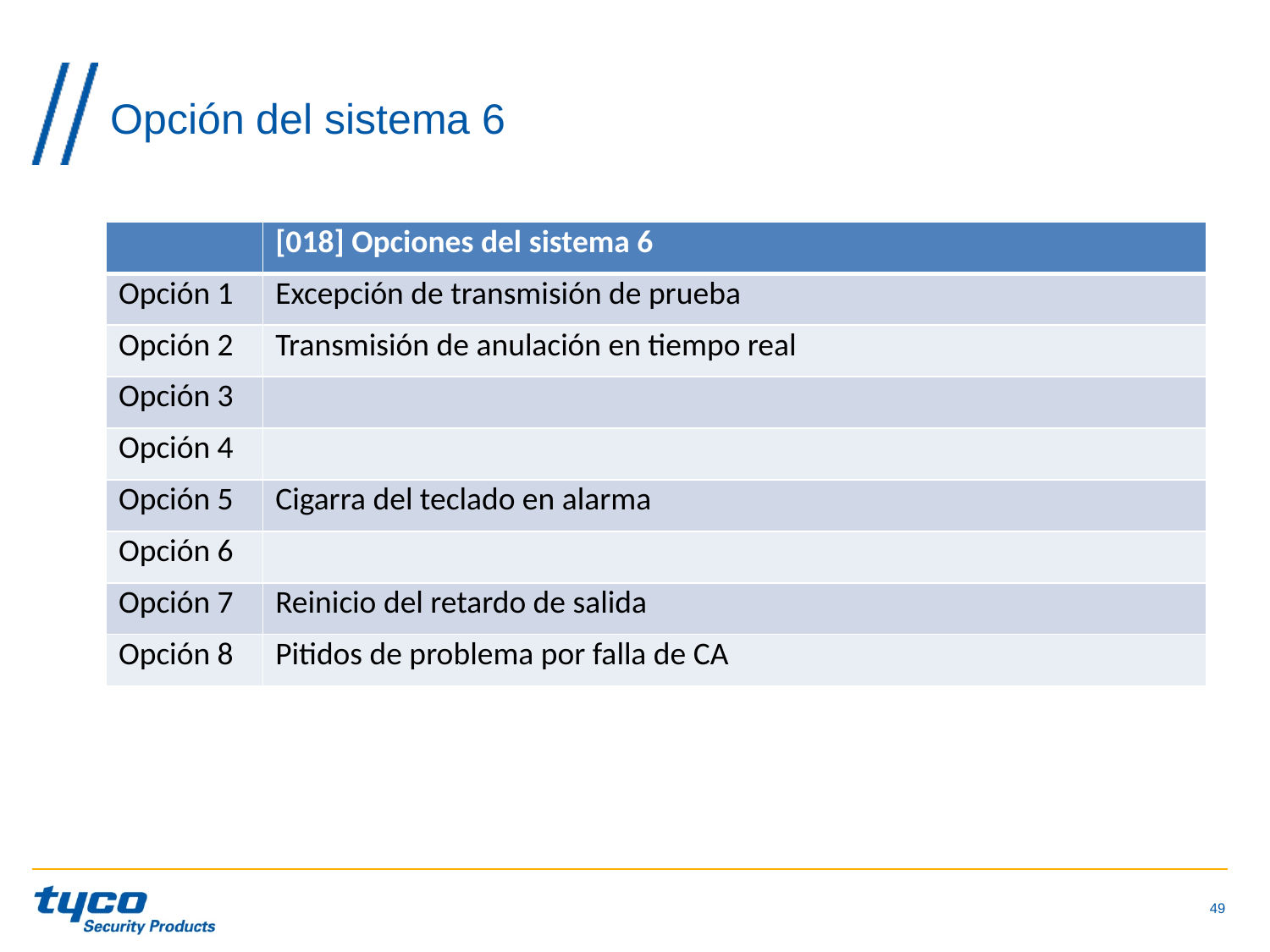

# Opción del sistema 6
|  | [018] Opciones del sistema 6 |
| --- | --- |
| Opción 1 | Excepción de transmisión de prueba |
| Opción 2 | Transmisión de anulación en tiempo real |
| Opción 3 |  |
| Opción 4 |  |
| Opción 5 | Cigarra del teclado en alarma |
| Opción 6 |  |
| Opción 7 | Reinicio del retardo de salida |
| Opción 8 | Pitidos de problema por falla de CA |
49